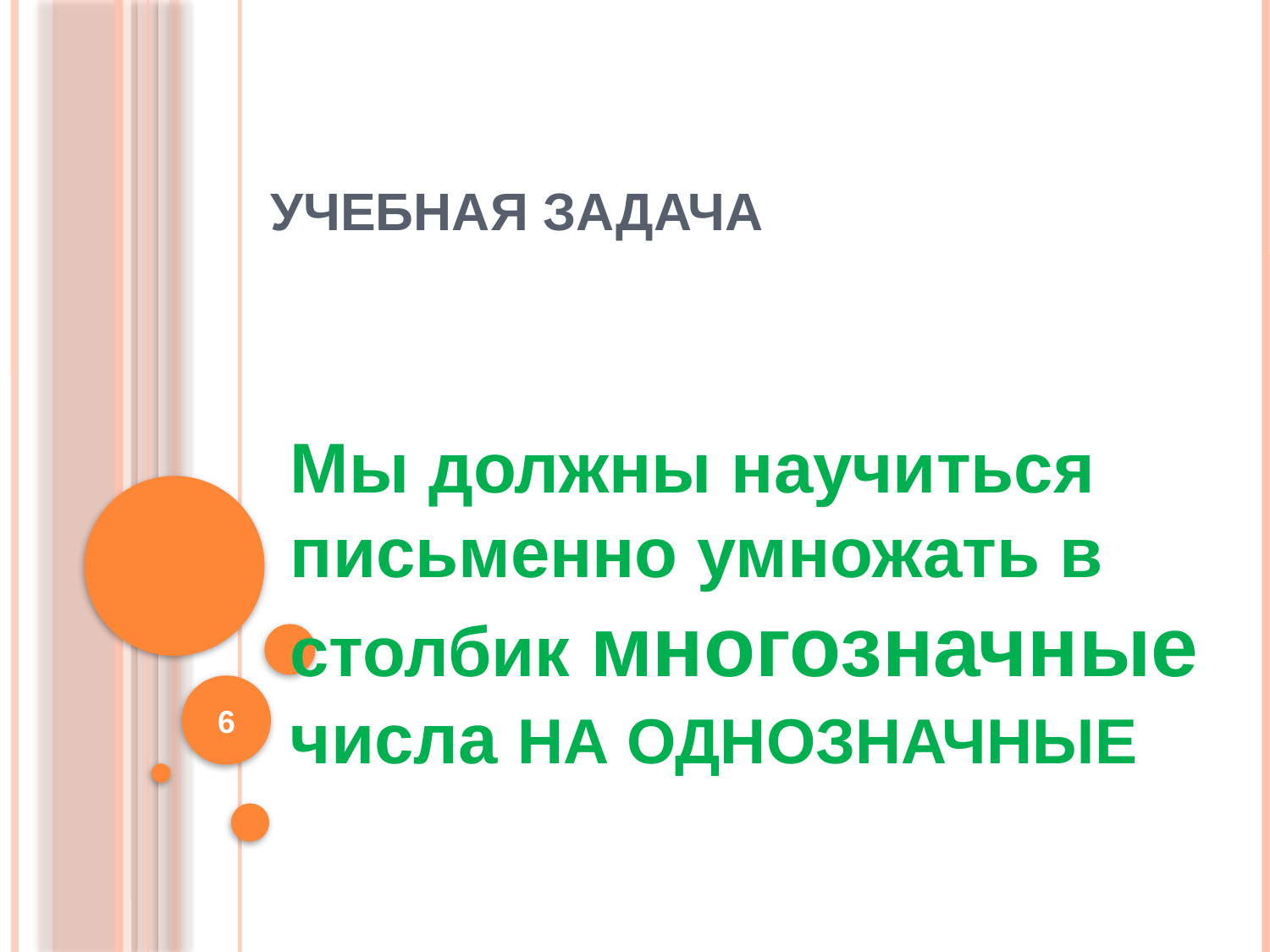

# Учебная задача
Мы должны научиться письменно умножать в столбик многозначные числа НА ОДНОЗНАЧНЫЕ

6